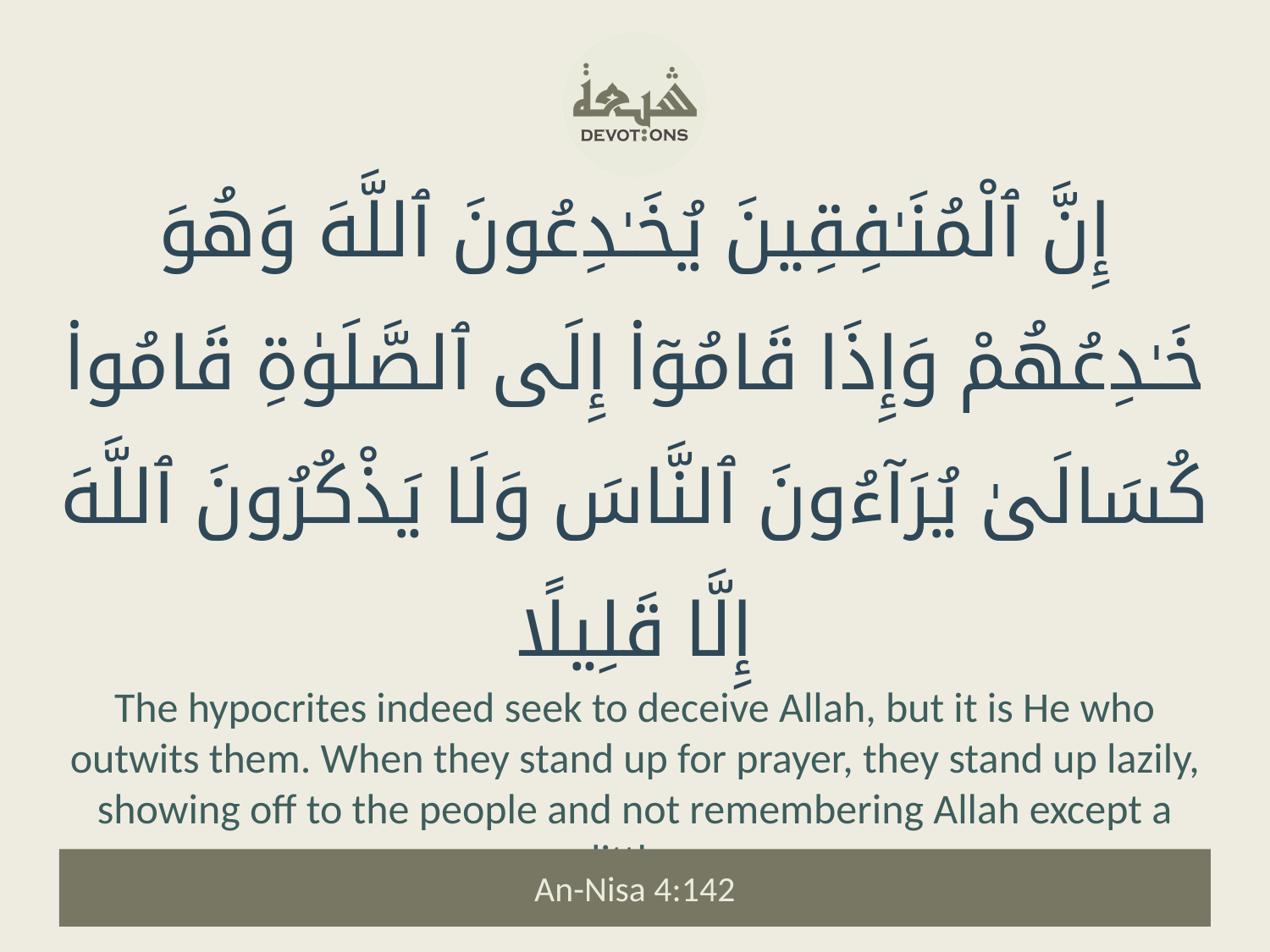

إِنَّ ٱلْمُنَـٰفِقِينَ يُخَـٰدِعُونَ ٱللَّهَ وَهُوَ خَـٰدِعُهُمْ وَإِذَا قَامُوٓا۟ إِلَى ٱلصَّلَوٰةِ قَامُوا۟ كُسَالَىٰ يُرَآءُونَ ٱلنَّاسَ وَلَا يَذْكُرُونَ ٱللَّهَ إِلَّا قَلِيلًا
The hypocrites indeed seek to deceive Allah, but it is He who outwits them. When they stand up for prayer, they stand up lazily, showing off to the people and not remembering Allah except a little,
An-Nisa 4:142